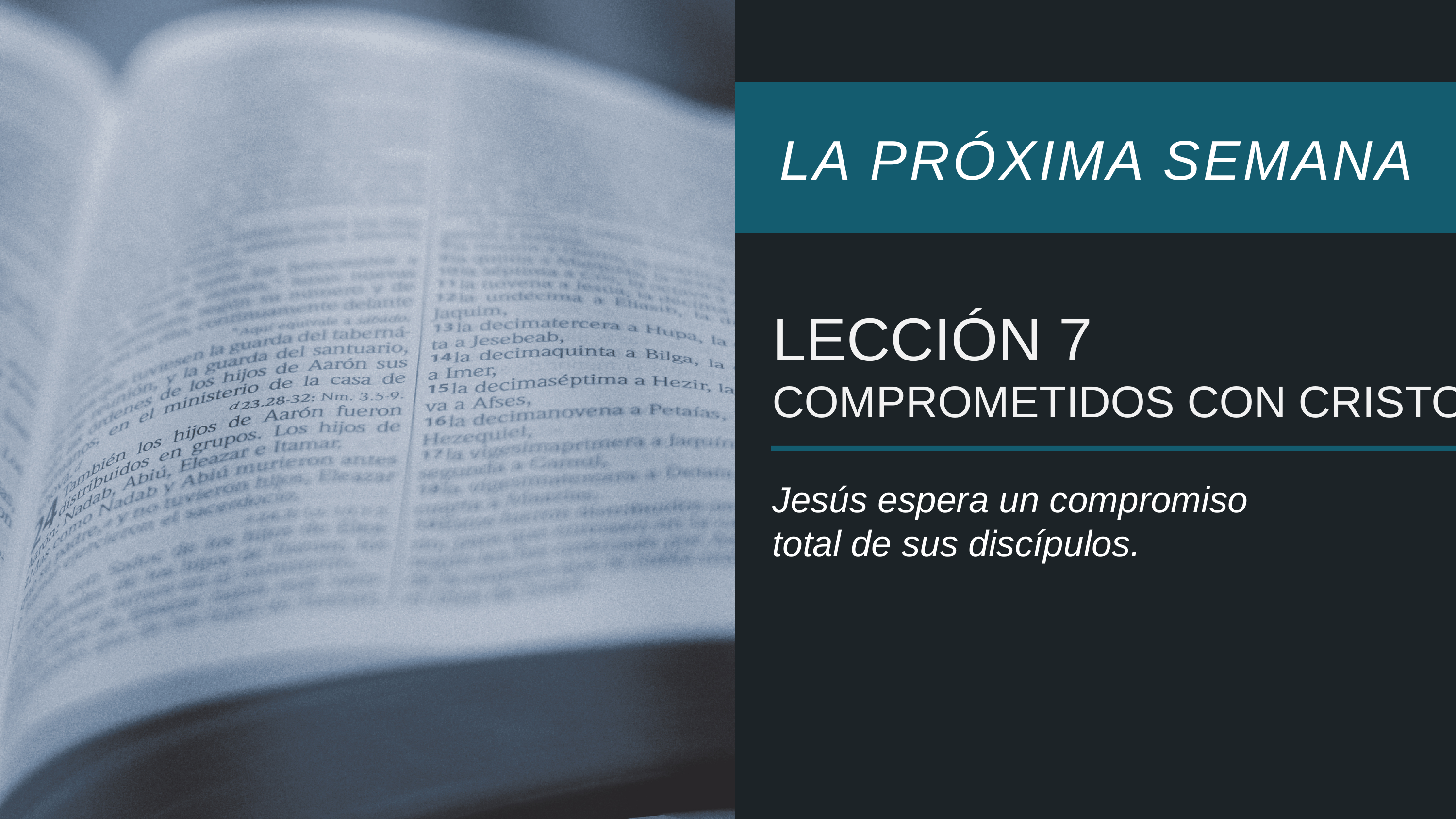

LECCIÓN 7
COMPROMETIDOS CON CRISTO
Jesús espera un compromiso
total de sus discípulos.